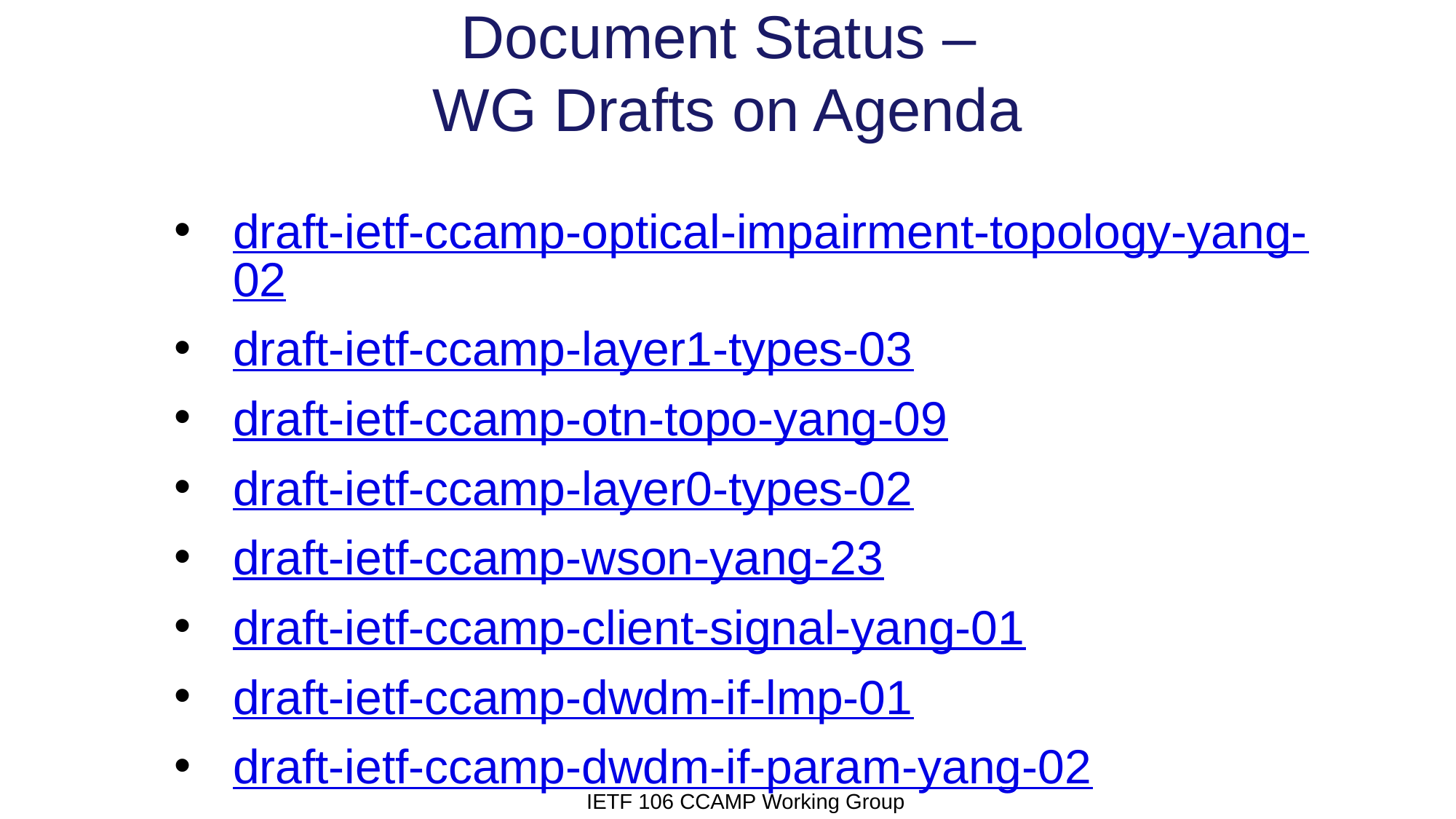

# Document Status – WG Drafts on Agenda
draft-ietf-ccamp-optical-impairment-topology-yang-02
draft-ietf-ccamp-layer1-types-03
draft-ietf-ccamp-otn-topo-yang-09
draft-ietf-ccamp-layer0-types-02
draft-ietf-ccamp-wson-yang-23
draft-ietf-ccamp-client-signal-yang-01
draft-ietf-ccamp-dwdm-if-lmp-01
draft-ietf-ccamp-dwdm-if-param-yang-02
IETF 106 CCAMP Working Group